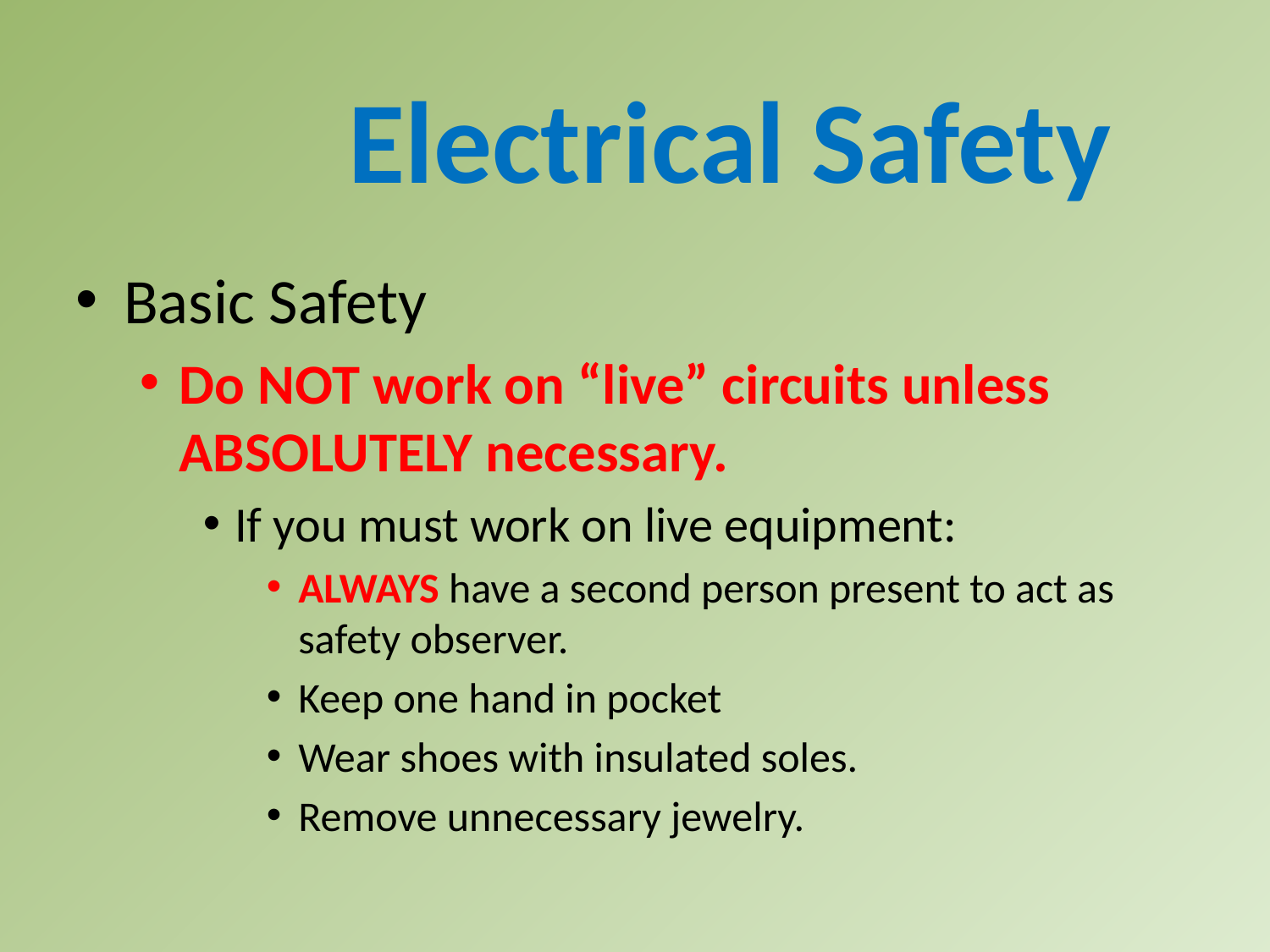

Electrical Safety
Basic Safety
Do NOT work on “live” circuits unless ABSOLUTELY necessary.
If you must work on live equipment:
ALWAYS have a second person present to act as safety observer.
Keep one hand in pocket
Wear shoes with insulated soles.
Remove unnecessary jewelry.